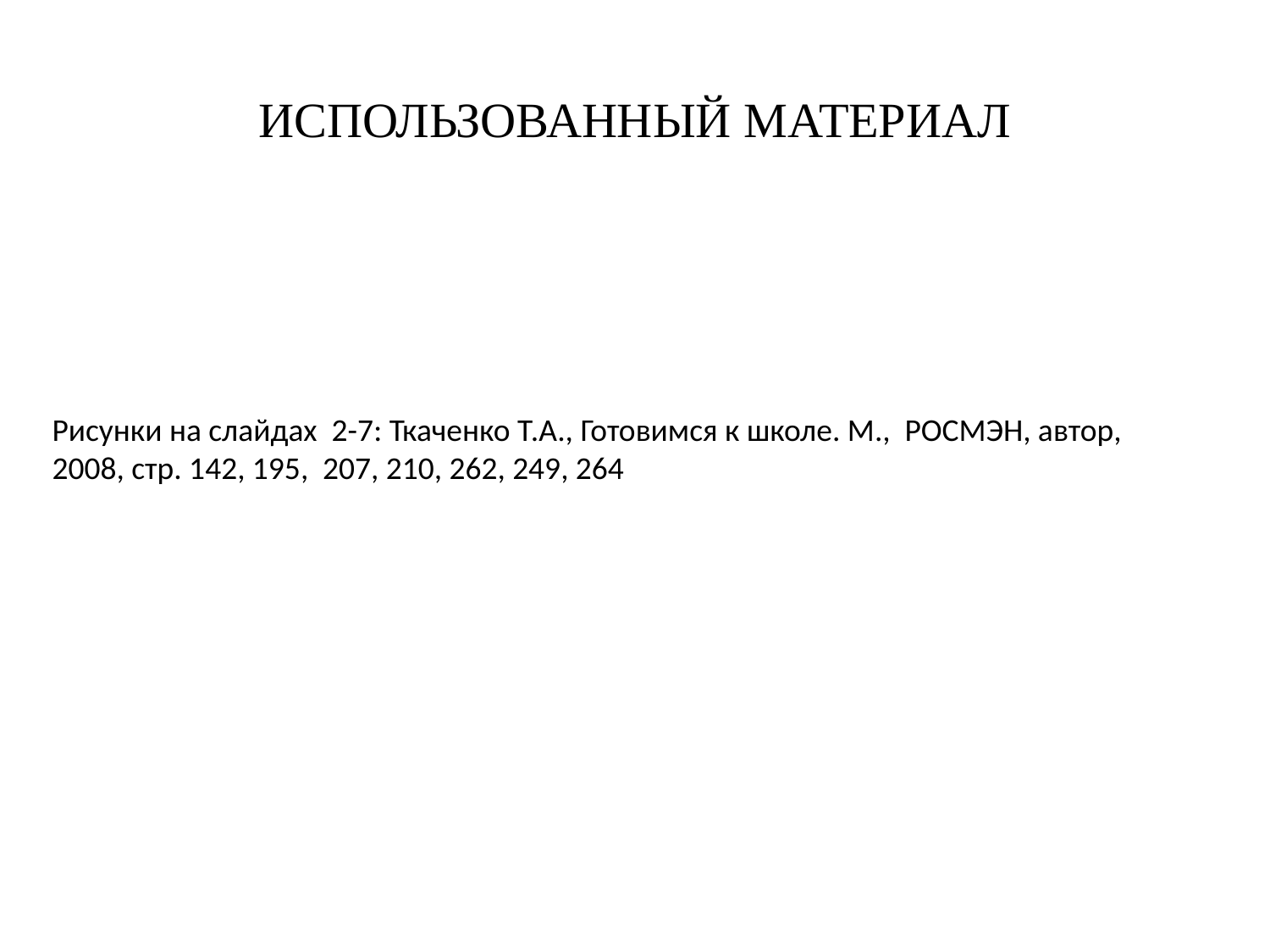

# ИСПОЛЬЗОВАННЫЙ МАТЕРИАЛ

Рисунки на слайдах  2-7: Ткаченко Т.А., Готовимся к школе. М.,  РОСМЭН, автор, 2008, стр. 142, 195,  207, 210, 262, 249, 264